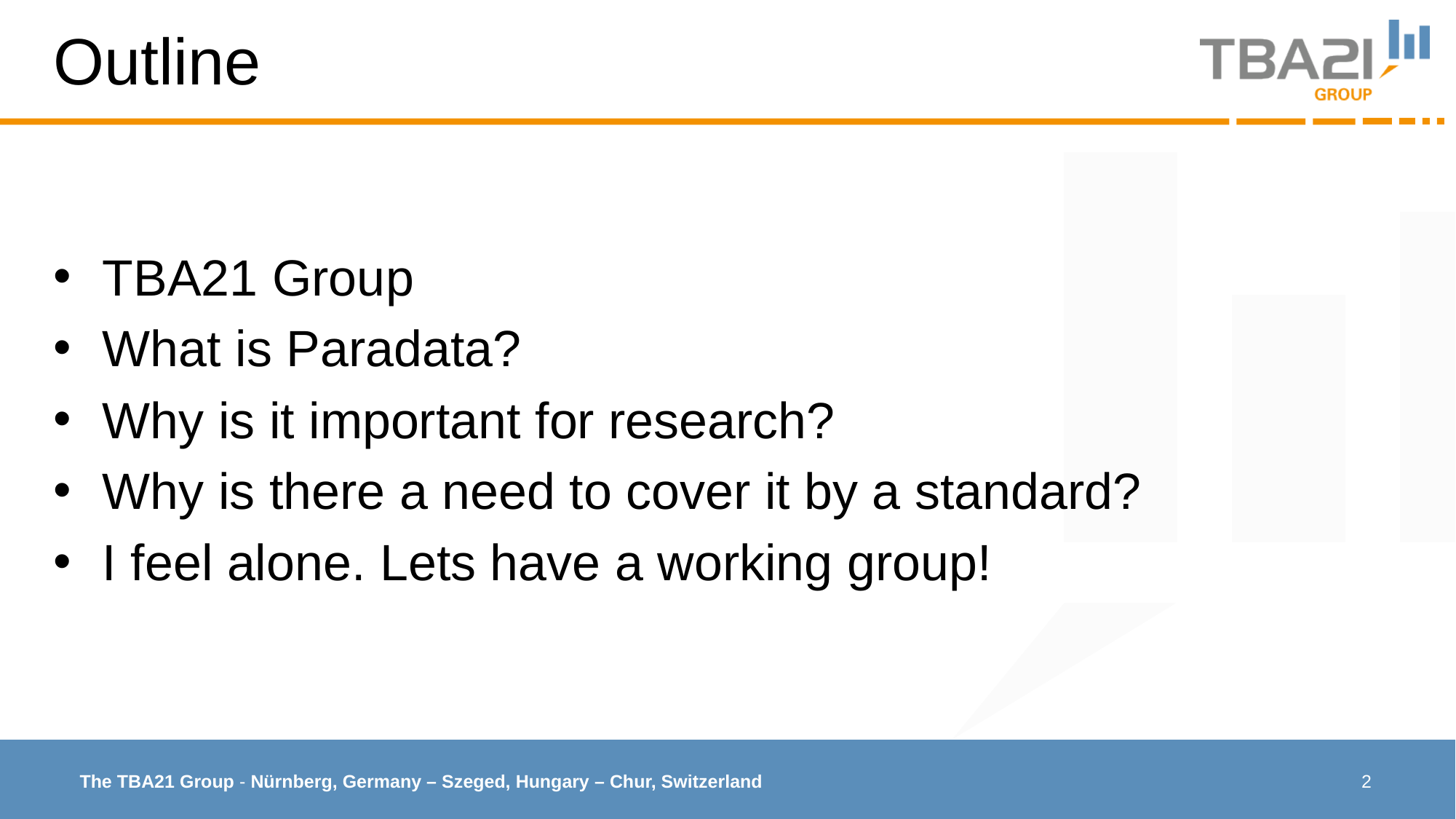

# Outline

TBA21 Group
What is Paradata?
Why is it important for research?
Why is there a need to cover it by a standard?
I feel alone. Lets have a working group!

2